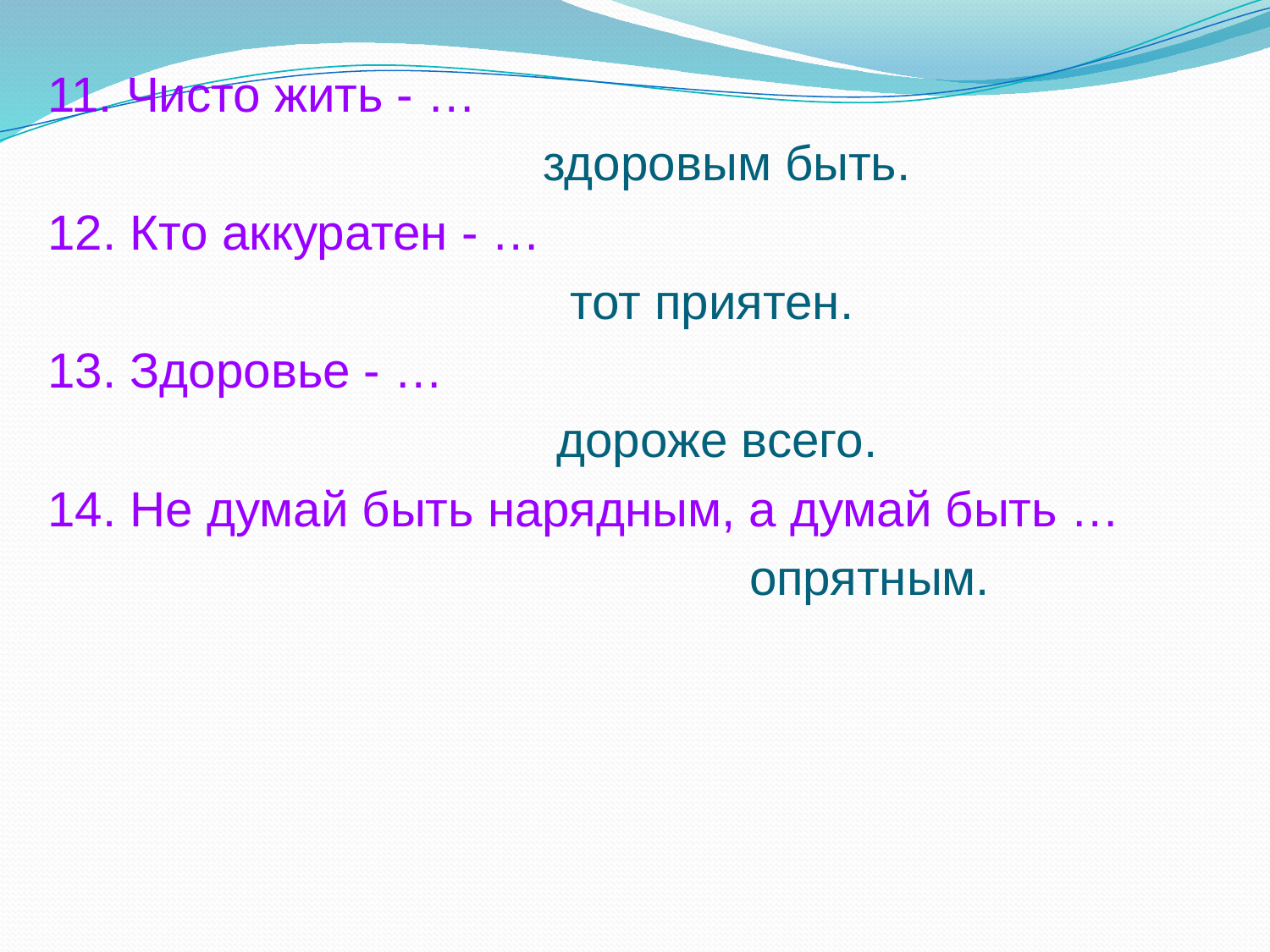

11. Чисто жить - …
                                    здоровым быть.
12. Кто аккуратен - …
                                      тот приятен.
13. Здоровье - …
                                     дороже всего.
14. Не думай быть нарядным, а думай быть …
                                                   опрятным.